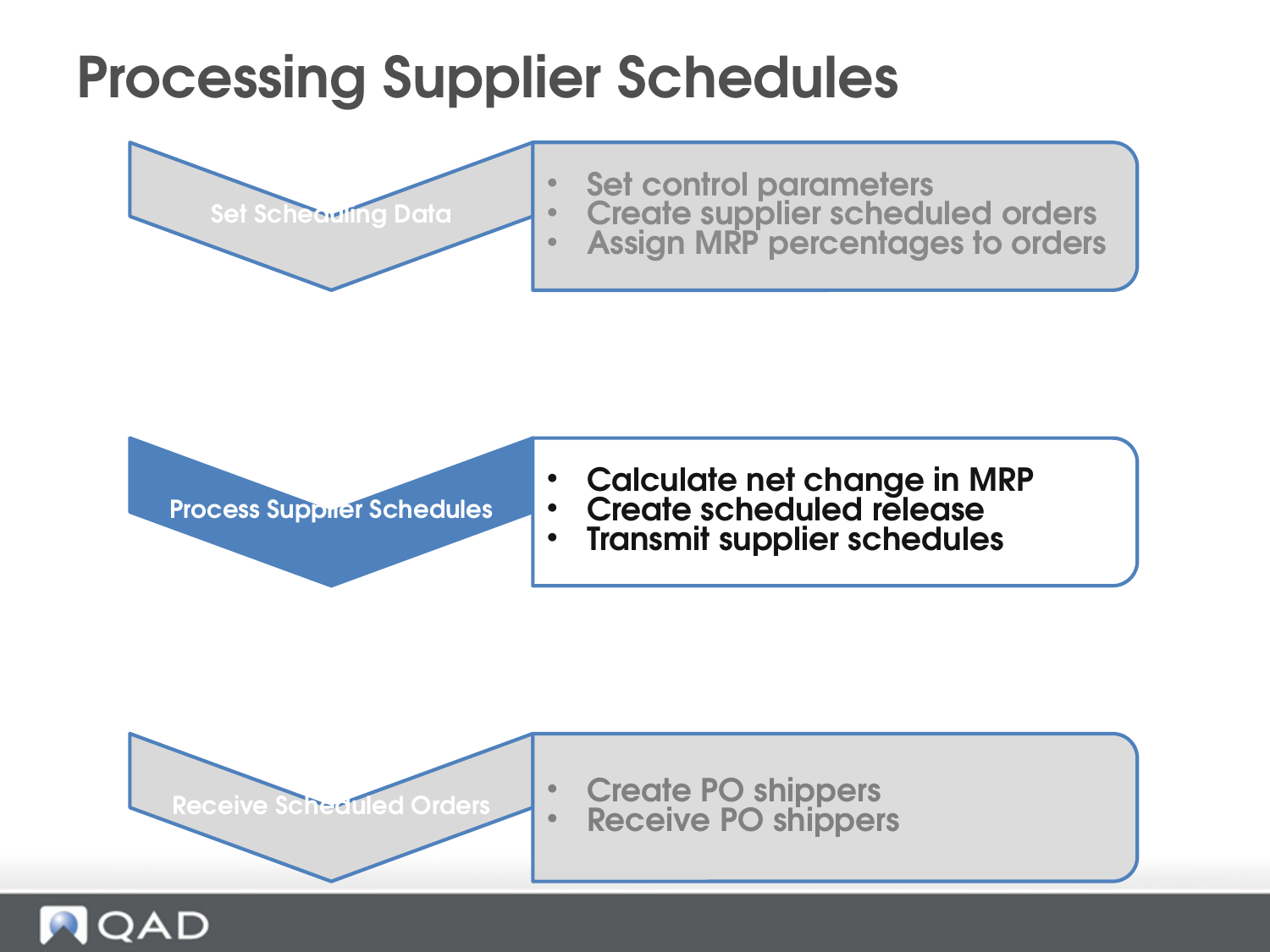

# Processing Supplier Schedules
Set Scheduling Data
Set control parameters
Process Supplier Schedules
Calculate net change in MRP
Receive Scheduled Orders
Create PO shippers
Create supplier scheduled orders
Assign MRP percentages to orders
Transmit supplier schedules
Receive PO shippers
Create scheduled release